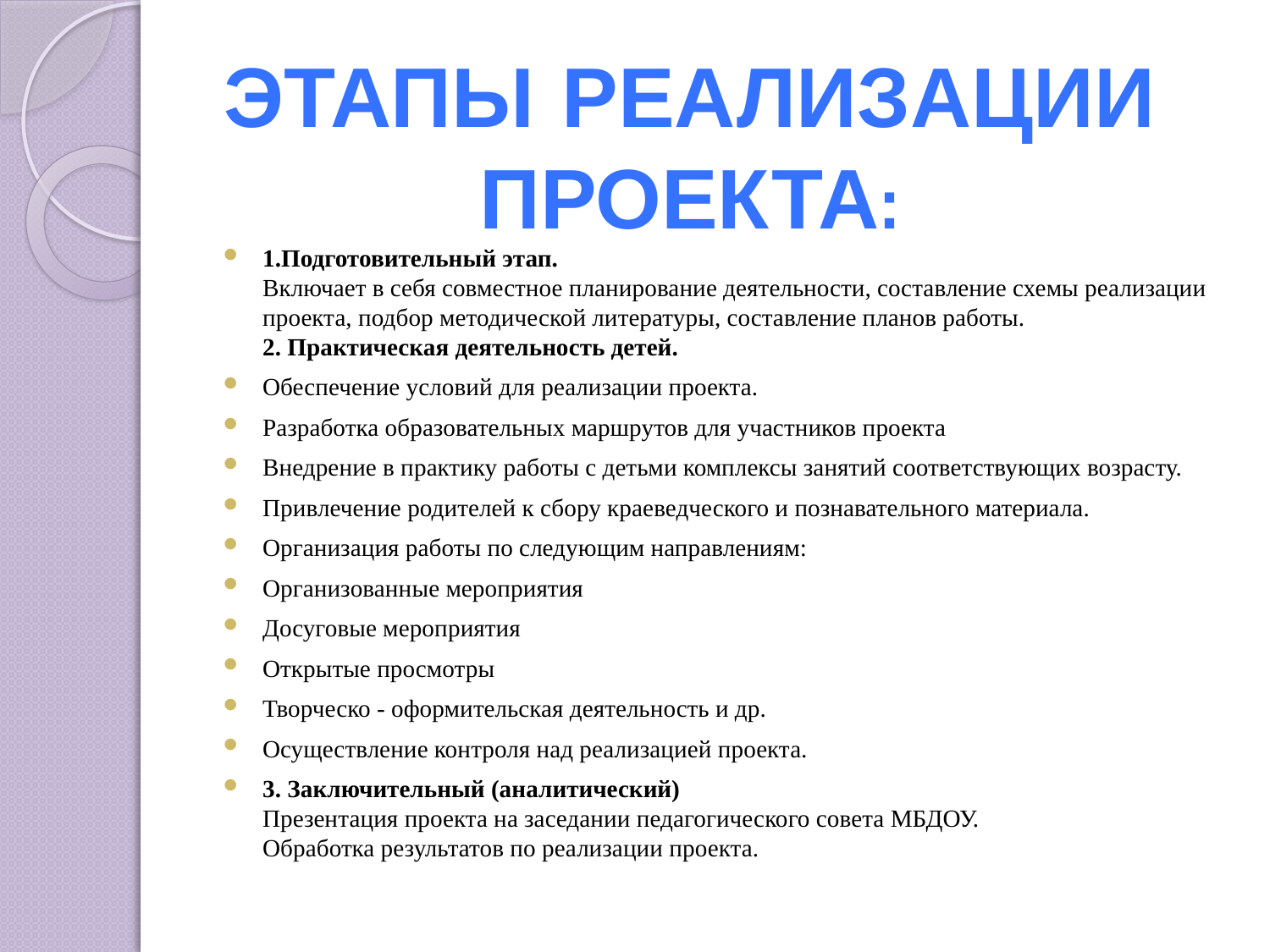

Этапы реализации проекта:
1.Подготовительный этап. 
Включает в себя совместное планирование деятельности, составление схемы реализации проекта, подбор методической литературы, составление планов работы.
2. Практическая деятельность детей.
Обеспечение условий для реализации проекта.
Разработка образовательных маршрутов для участников проекта
Внедрение в практику работы с детьми комплексы занятий соответствующих возрасту.
Привлечение родителей к сбору краеведческого и познавательного материала.
Организация работы по следующим направлениям:
Организованные мероприятия
Досуговые мероприятия
Открытые просмотры
Творческо - оформительская деятельность и др.
Осуществление контроля над реализацией проекта.
3. Заключительный (аналитический)
Презентация проекта на заседании педагогического совета МБДОУ.
Обработка результатов по реализации проекта.